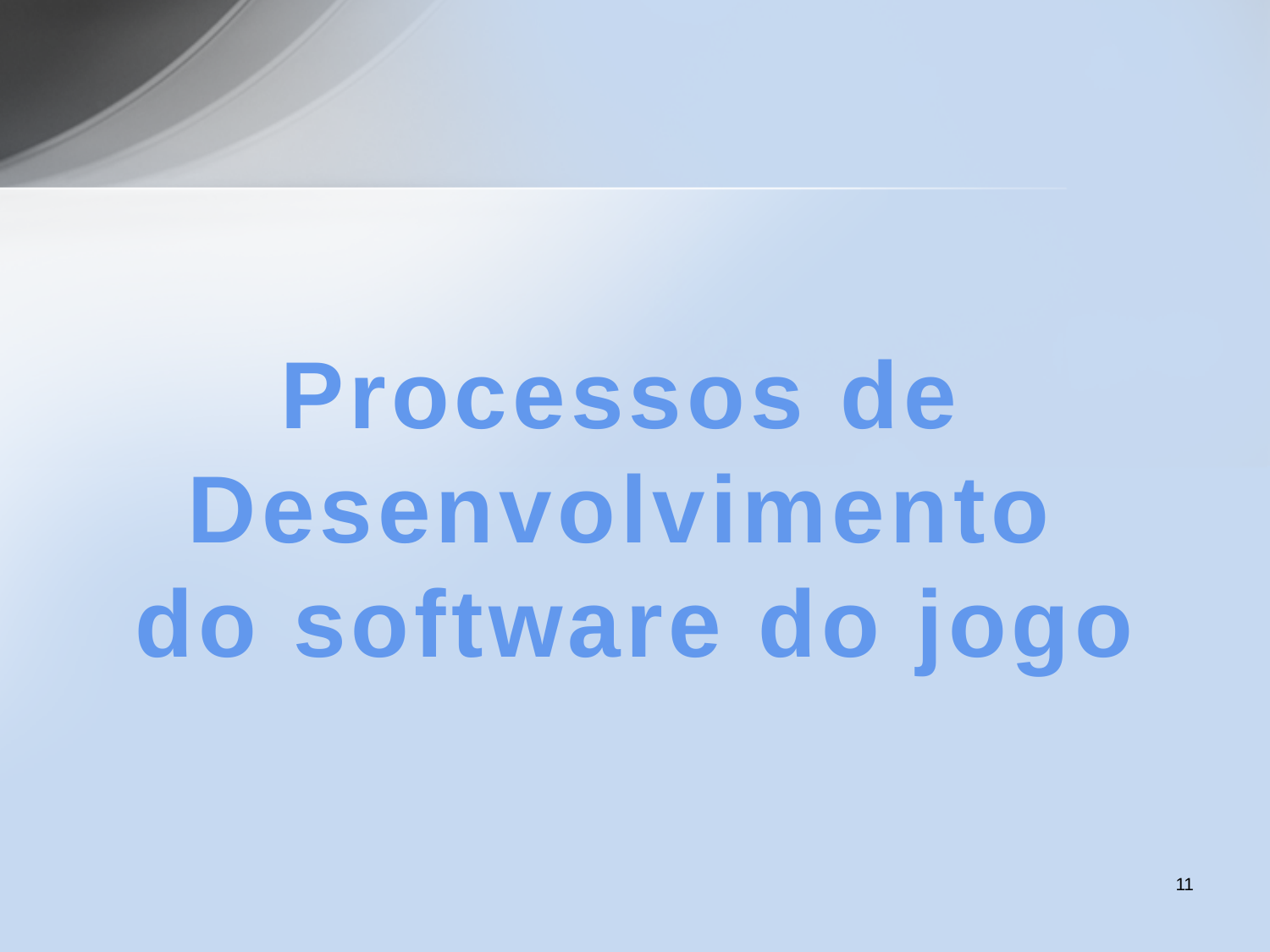

Processos de
Desenvolvimento
do software do jogo
11